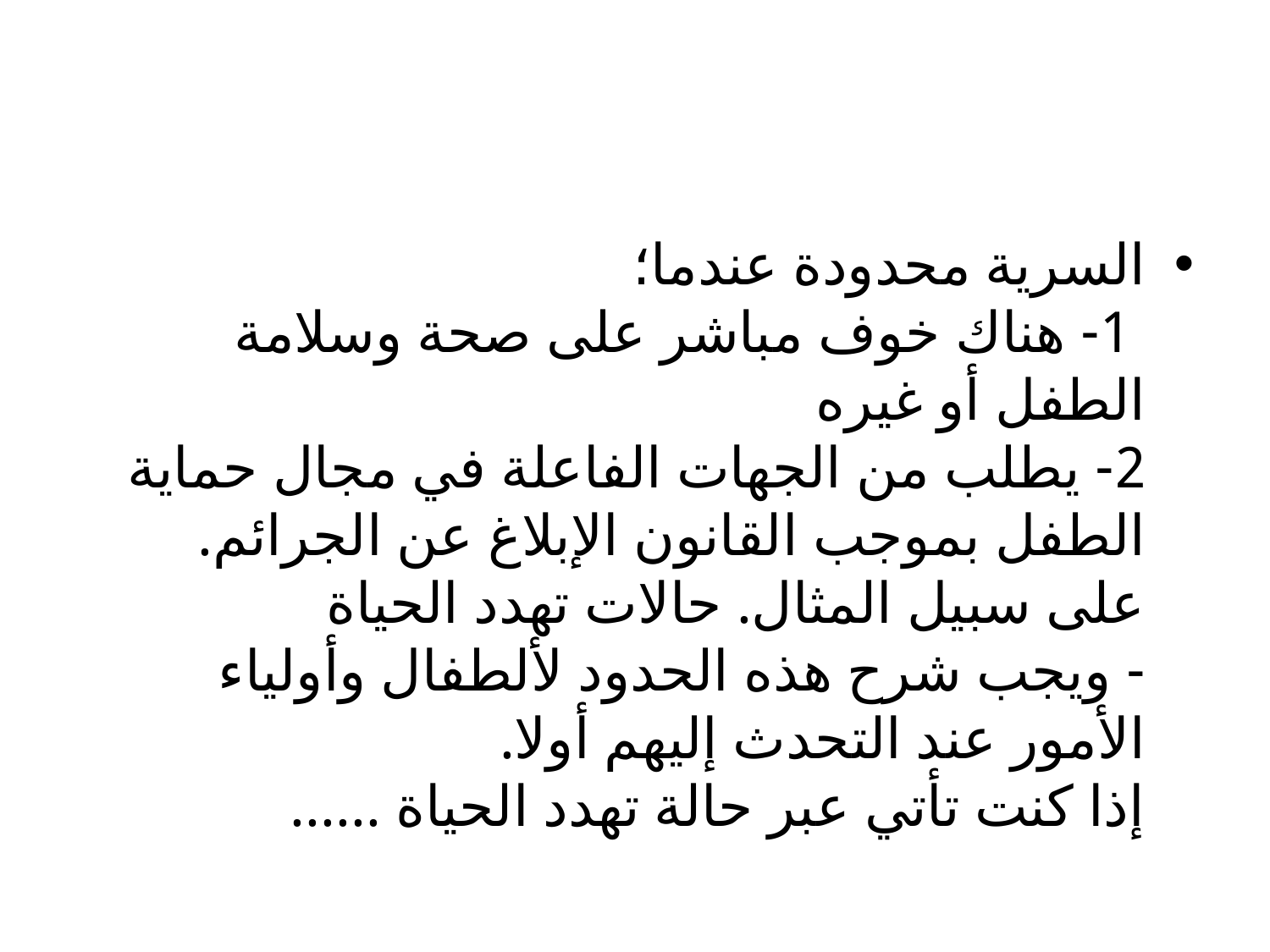

#
السرية محدودة عندما؛
 1- هناك خوف مباشر على صحة وسلامة الطفل أو غيره
2- يطلب من الجهات الفاعلة في مجال حماية الطفل بموجب القانون الإبلاغ عن الجرائم.
على سبيل المثال. حالات تهدد الحياة
- ويجب شرح هذه الحدود لألطفال وأولياء الأمور عند التحدث إليهم أولا.
إذا كنت تأتي عبر حالة تهدد الحياة ......